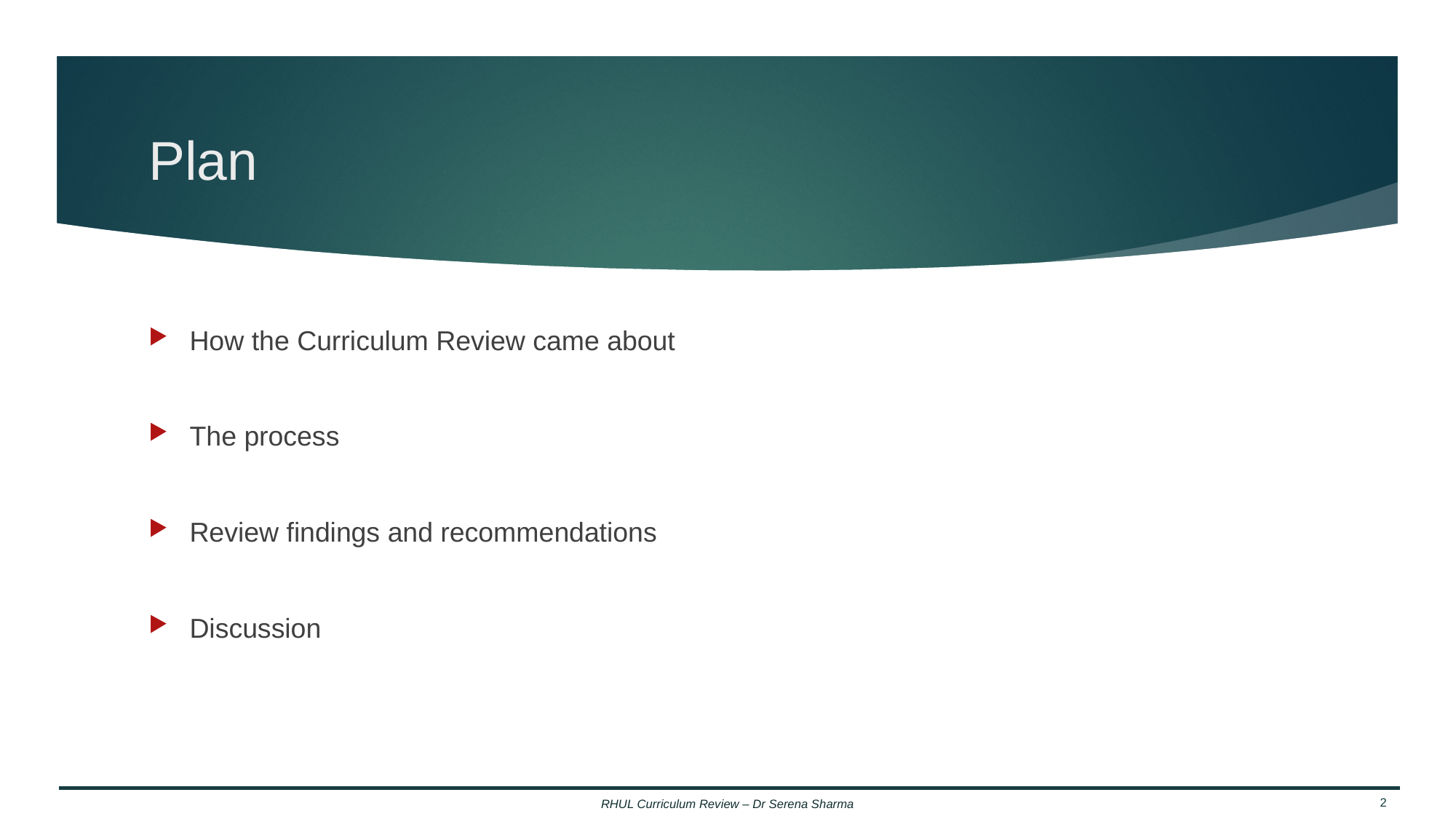

# Plan
How the Curriculum Review came about

The process

Review findings and recommendations

Discussion

RHUL Curriculum Review – Dr Serena Sharma